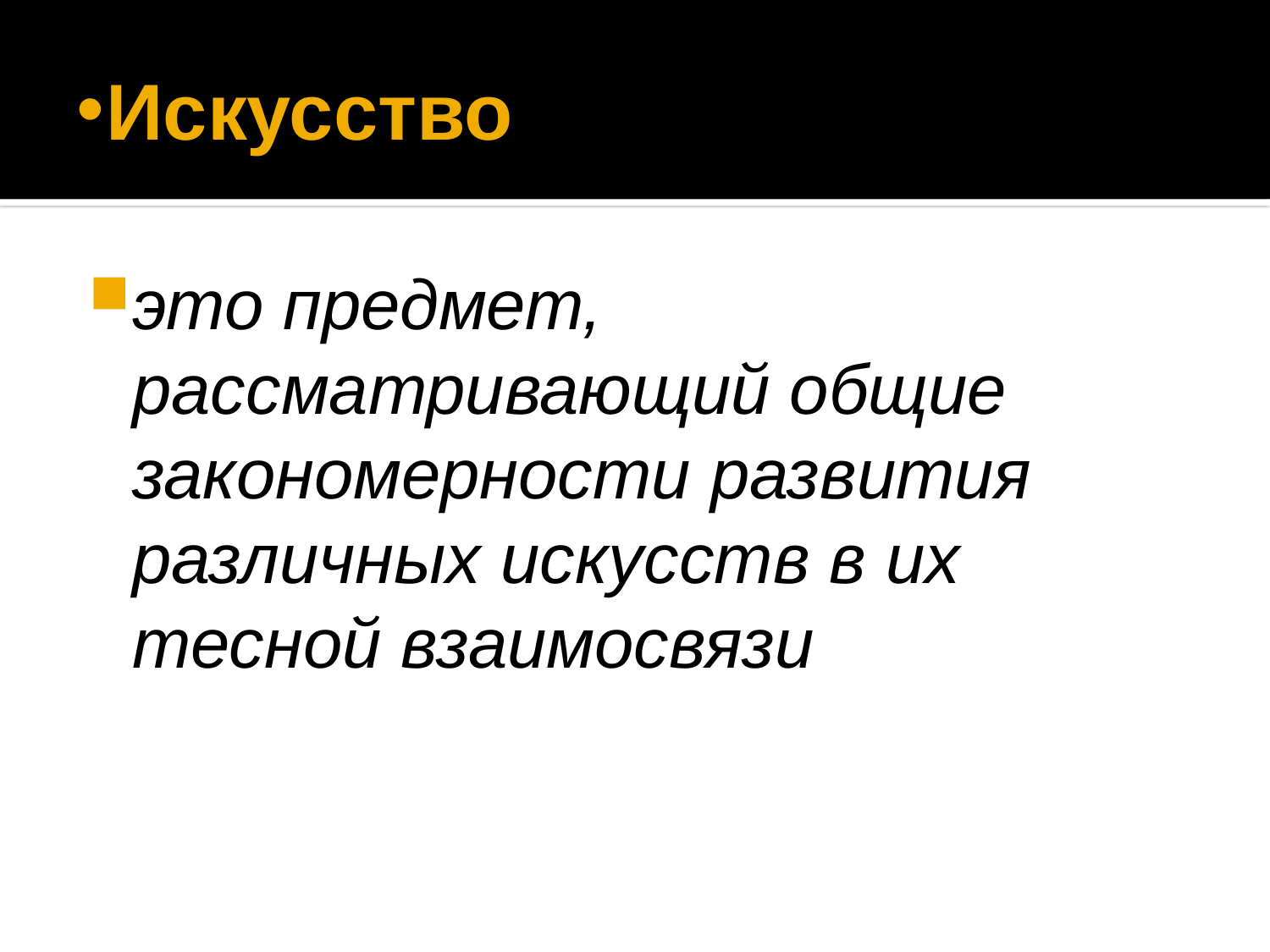

# Искусство
это предмет, рассматривающий общие закономерности развития различных искусств в их тесной взаимосвязи